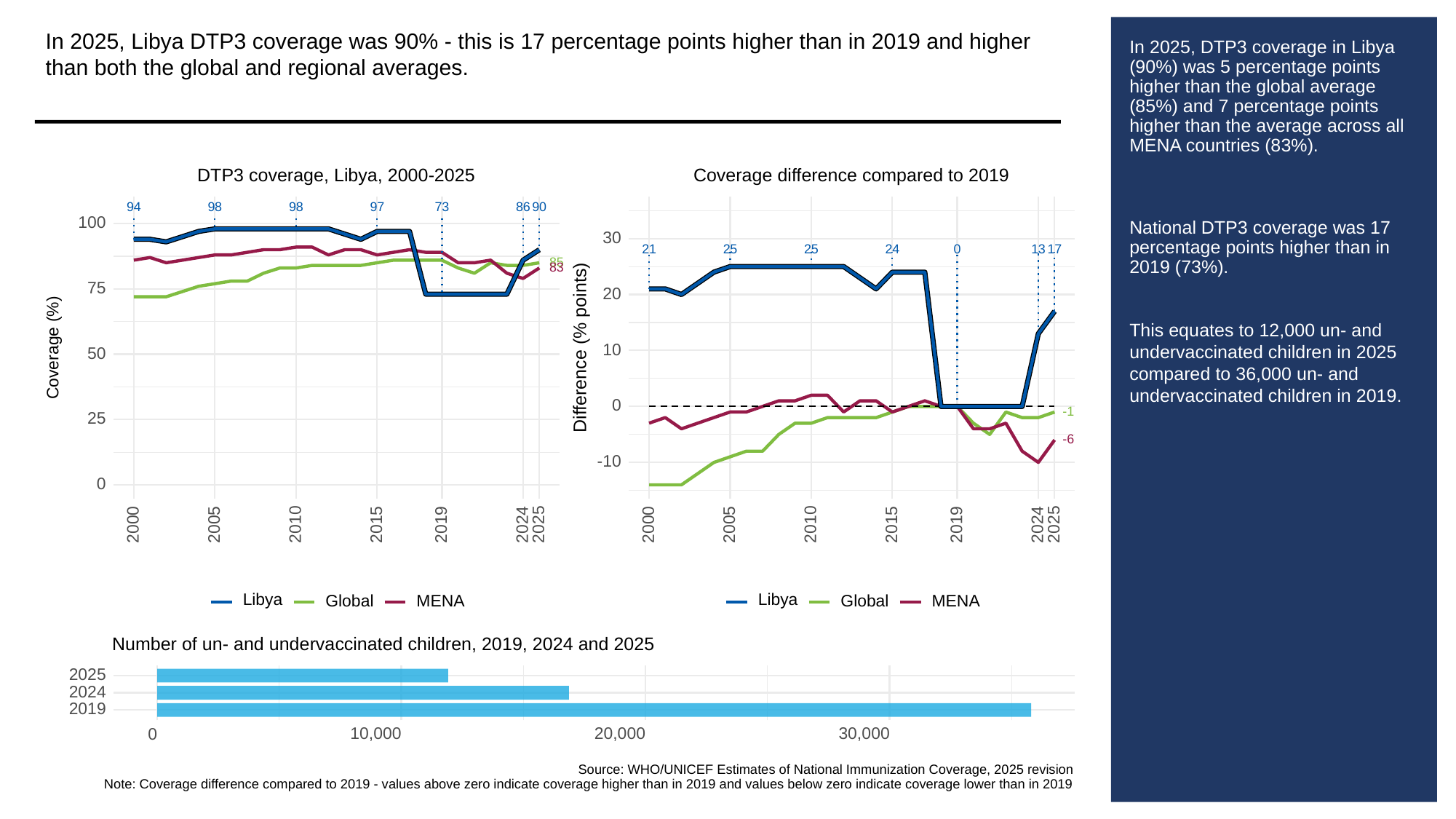

In 2025, Libya DTP3 coverage was 90% - this is 17 percentage points higher than in 2019 and higher than both the global and regional averages.
# In 2025, DTP3 coverage in Libya (90%) was 5 percentage points higher than the global average (85%) and 7 percentage points higher than the average across all MENA countries (83%).

National DTP3 coverage was 17 percentage points higher than in 2019 (73%).

This equates to 12,000 un- and undervaccinated children in 2025 compared to 36,000 un- and undervaccinated children in 2019.

Coverage difference compared to 2019
DTP3 coverage, Libya, 2000-2025

73
94
98
98
97
86
90

100

30

13
25
25
0
21
24
17

85

83

75
20

Difference (% points)
Coverage (%)
10
50

0

-1
25

-6

-10

0

2000
2005
2010
2015
2019
2024
2025
2000
2005
2010
2015
2019
2024
2025
Libya
Libya
Global
Global
MENA
MENA

Number of un- and undervaccinated children, 2019, 2024 and 2025

2025

2024

2019

10,000
20,000
30,000
0
Source: WHO/UNICEF Estimates of National Immunization Coverage, 2025 revision
Note: Coverage difference compared to 2019 - values above zero indicate coverage higher than in 2019 and values below zero indicate coverage lower than in 2019